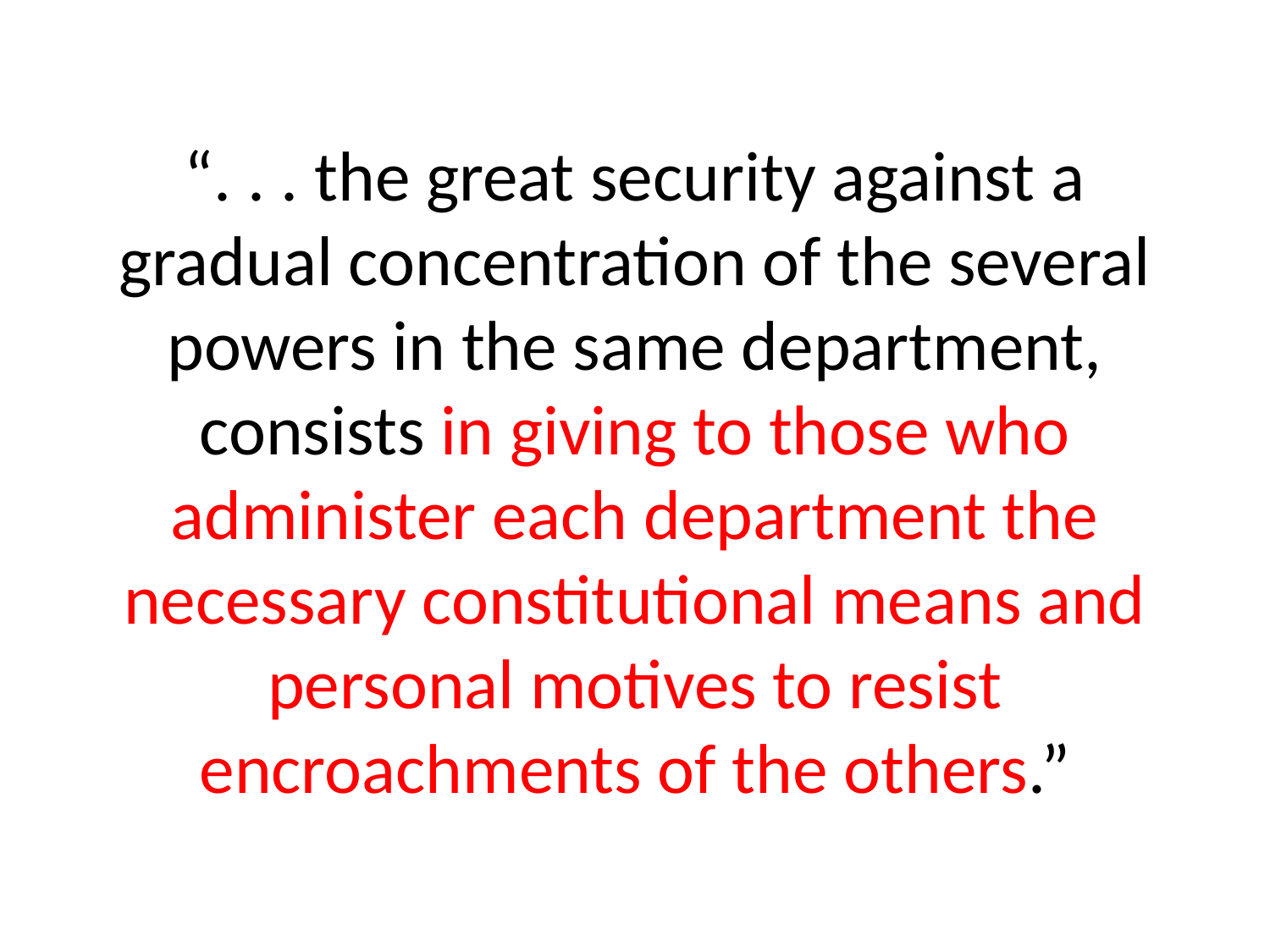

# “. . . the great security against a gradual concentration of the several powers in the same department, consists in giving to those who administer each department the necessary constitutional means and personal motives to resist encroachments of the others.”